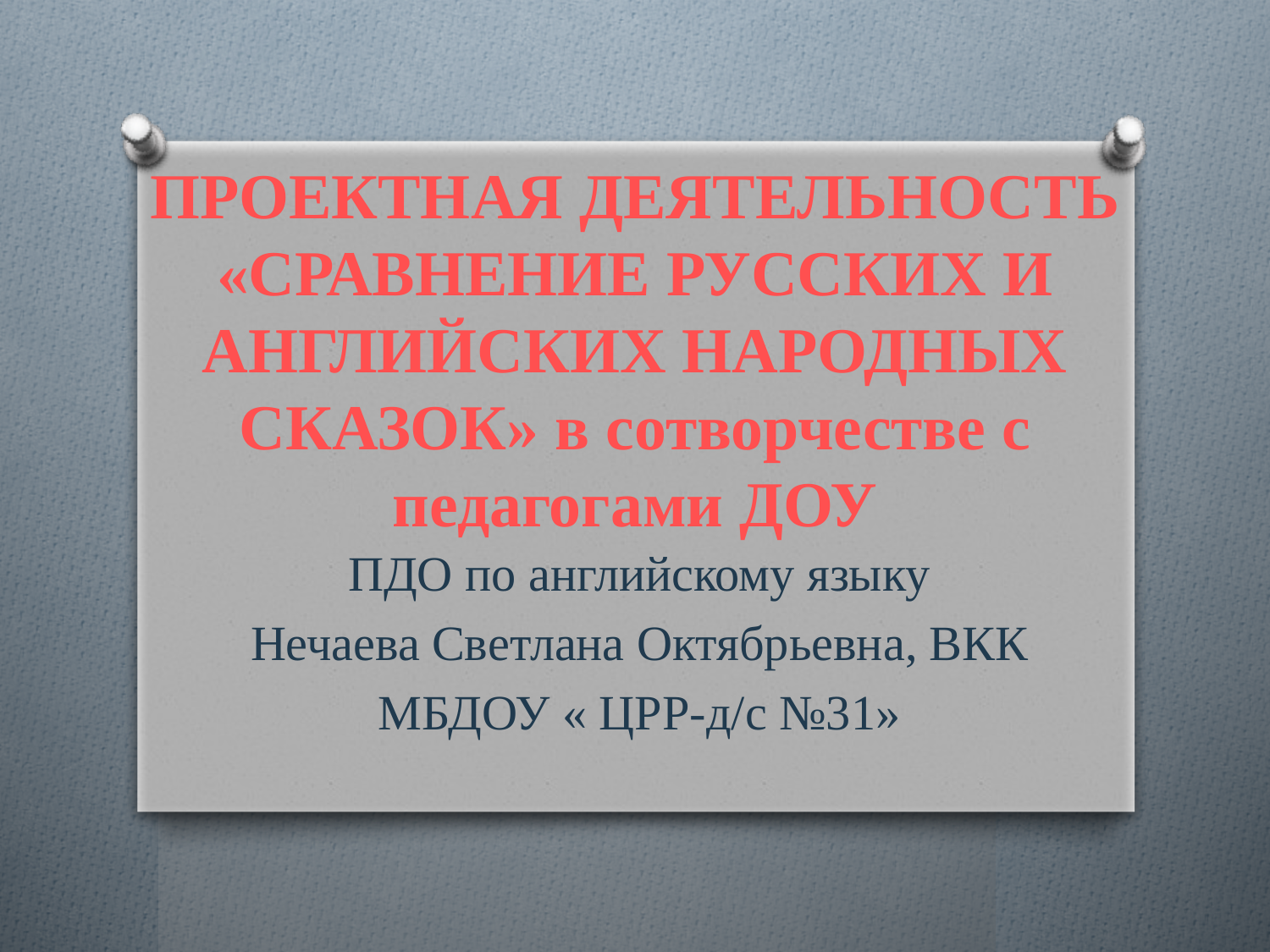

# ПРОЕКТНАЯ ДЕЯТЕЛЬНОСТЬ «СРАВНЕНИЕ РУССКИХ И АНГЛИЙСКИХ НАРОДНЫХ СКАЗОК» в сотворчестве с педагогами ДОУ
ПДО по английскому языку
Нечаева Светлана Октябрьевна, ВКК
МБДОУ « ЦРР-д/с №31»